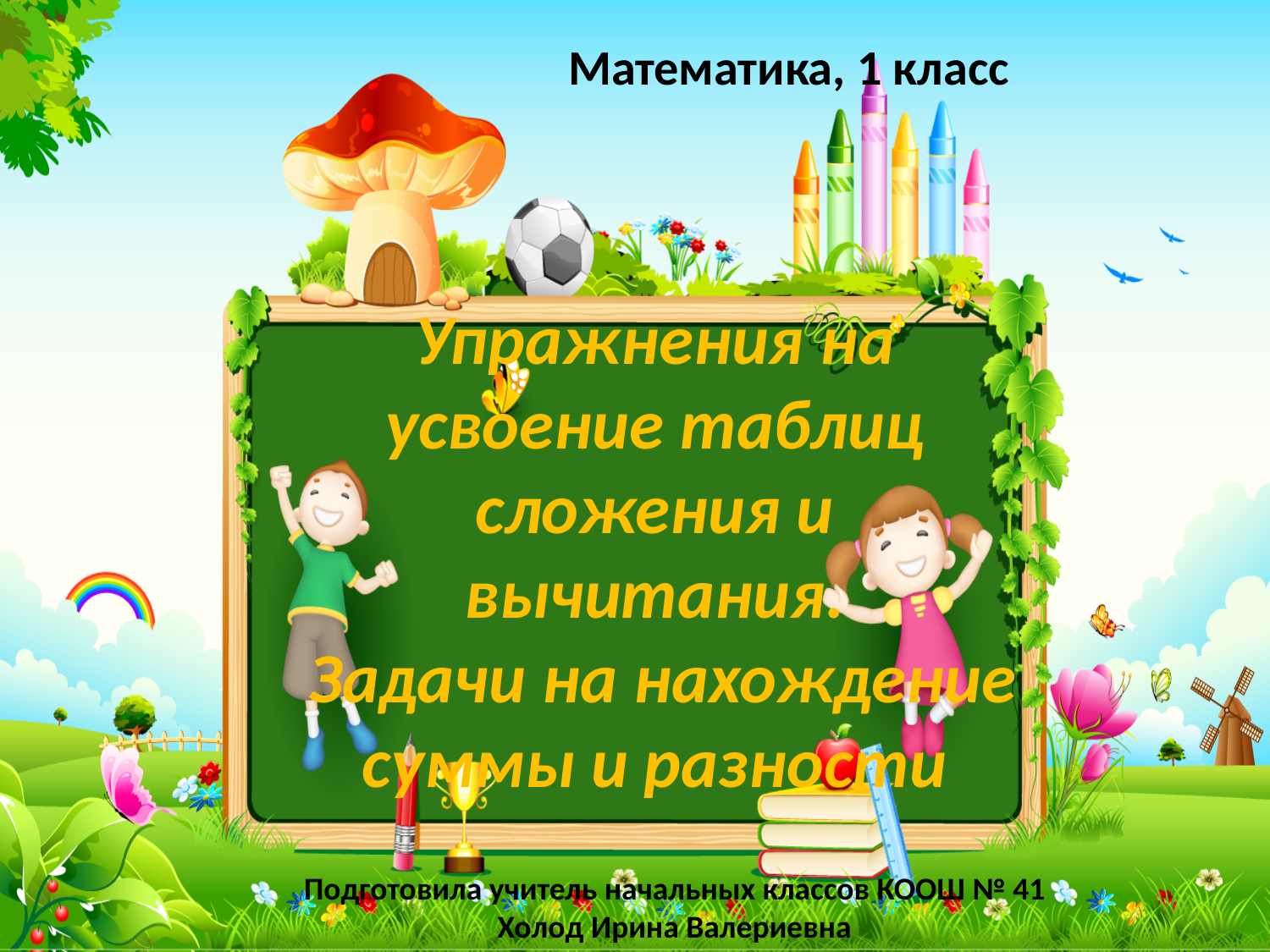

Математика, 1 класс
Упражнения на усвоение таблиц сложения и вычитания.
 Задачи на нахождение суммы и разности
Подготовила учитель начальных классов КООШ № 41
Холод Ирина Валериевна